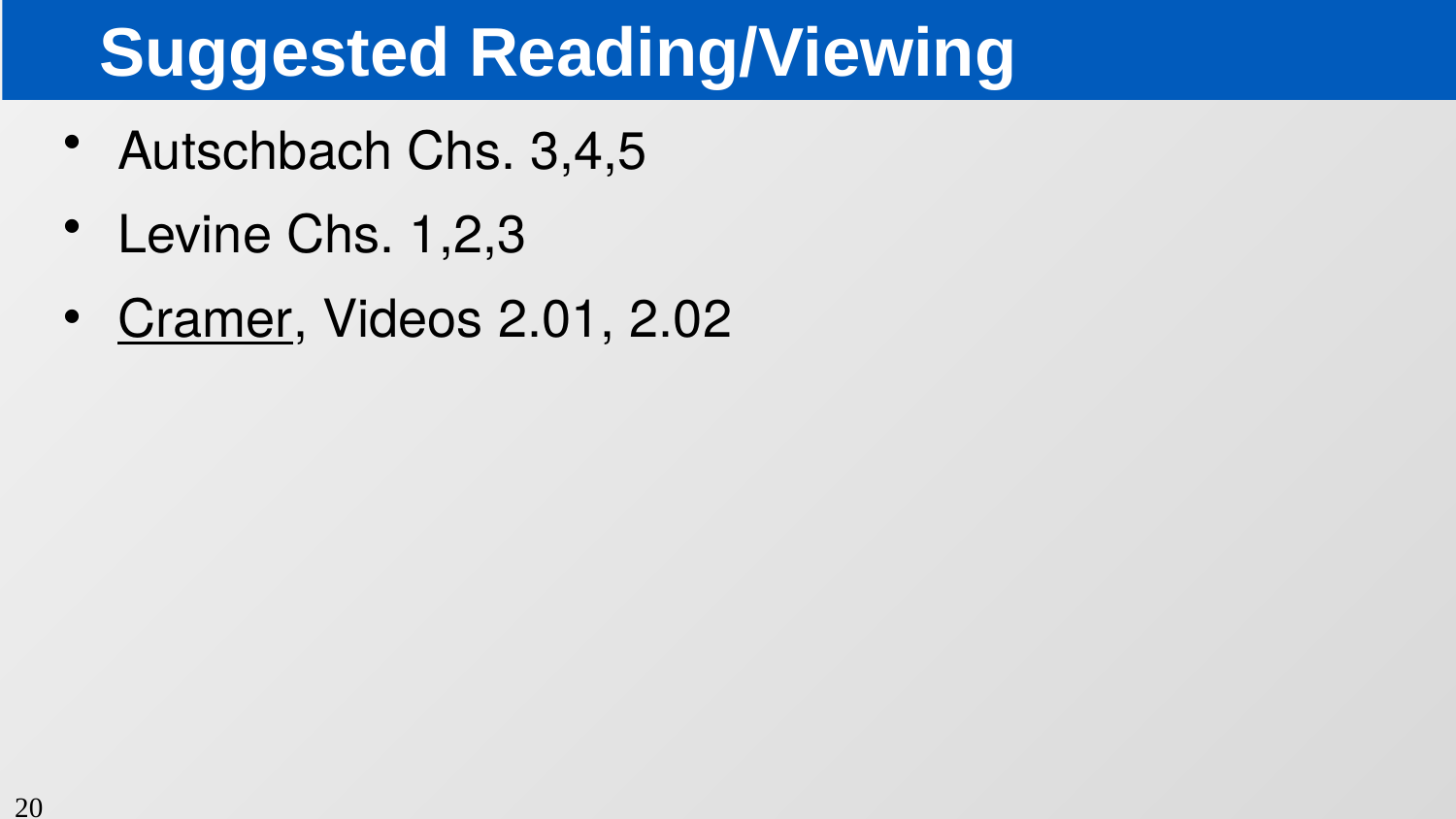

# Suggested Reading/Viewing
Autschbach Chs. 3,4,5
Levine Chs. 1,2,3
Cramer, Videos 2.01, 2.02

20